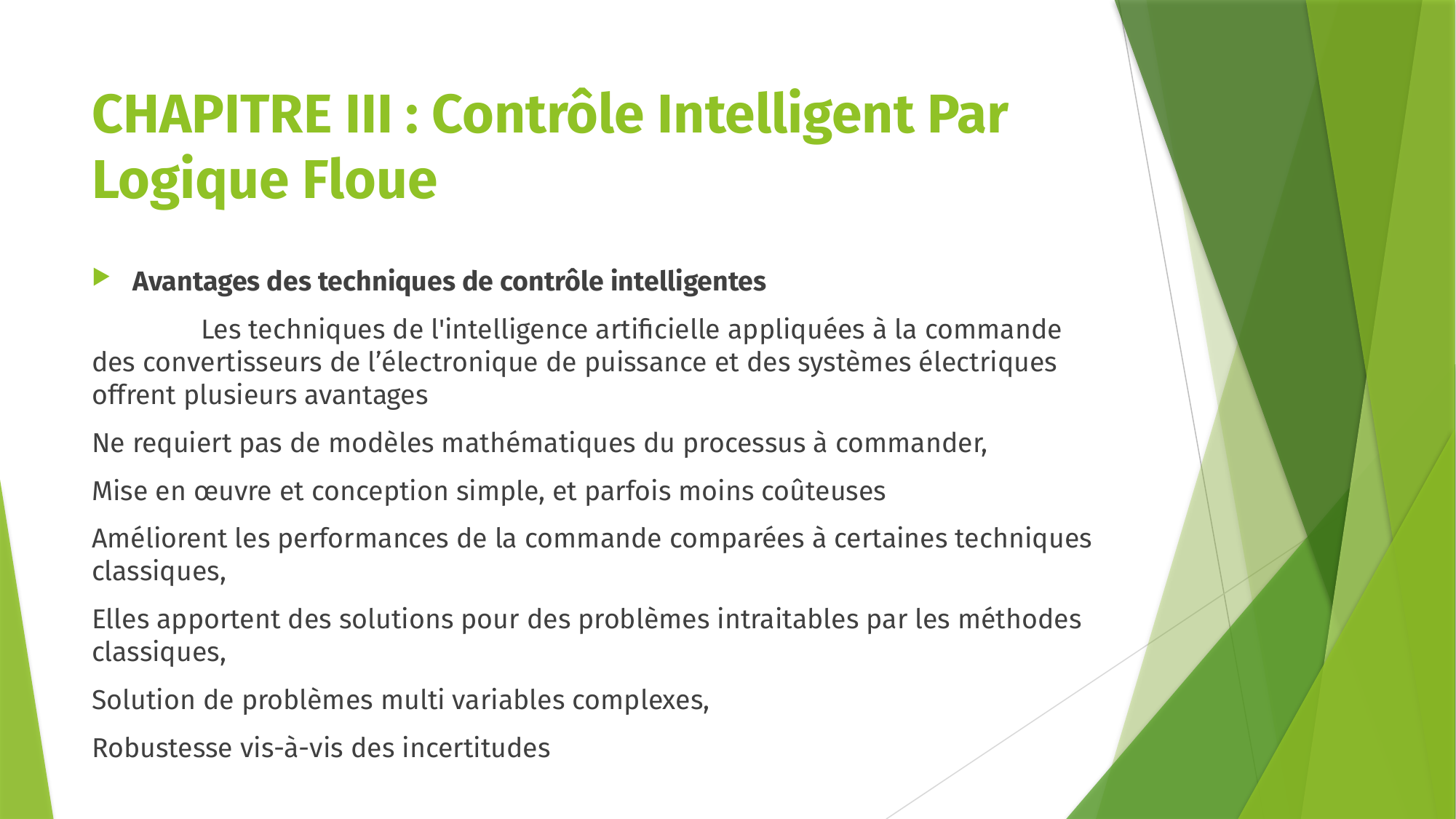

# CHAPITRE III : Contrôle Intelligent Par Logique Floue
Avantages des techniques de contrôle intelligentes
	Les techniques de l'intelligence artificielle appliquées à la commande des convertisseurs de l’électronique de puissance et des systèmes électriques offrent plusieurs avantages
Ne requiert pas de modèles mathématiques du processus à commander,
Mise en œuvre et conception simple, et parfois moins coûteuses
Améliorent les performances de la commande comparées à certaines techniques classiques,
Elles apportent des solutions pour des problèmes intraitables par les méthodes classiques,
Solution de problèmes multi variables complexes,
Robustesse vis-à-vis des incertitudes